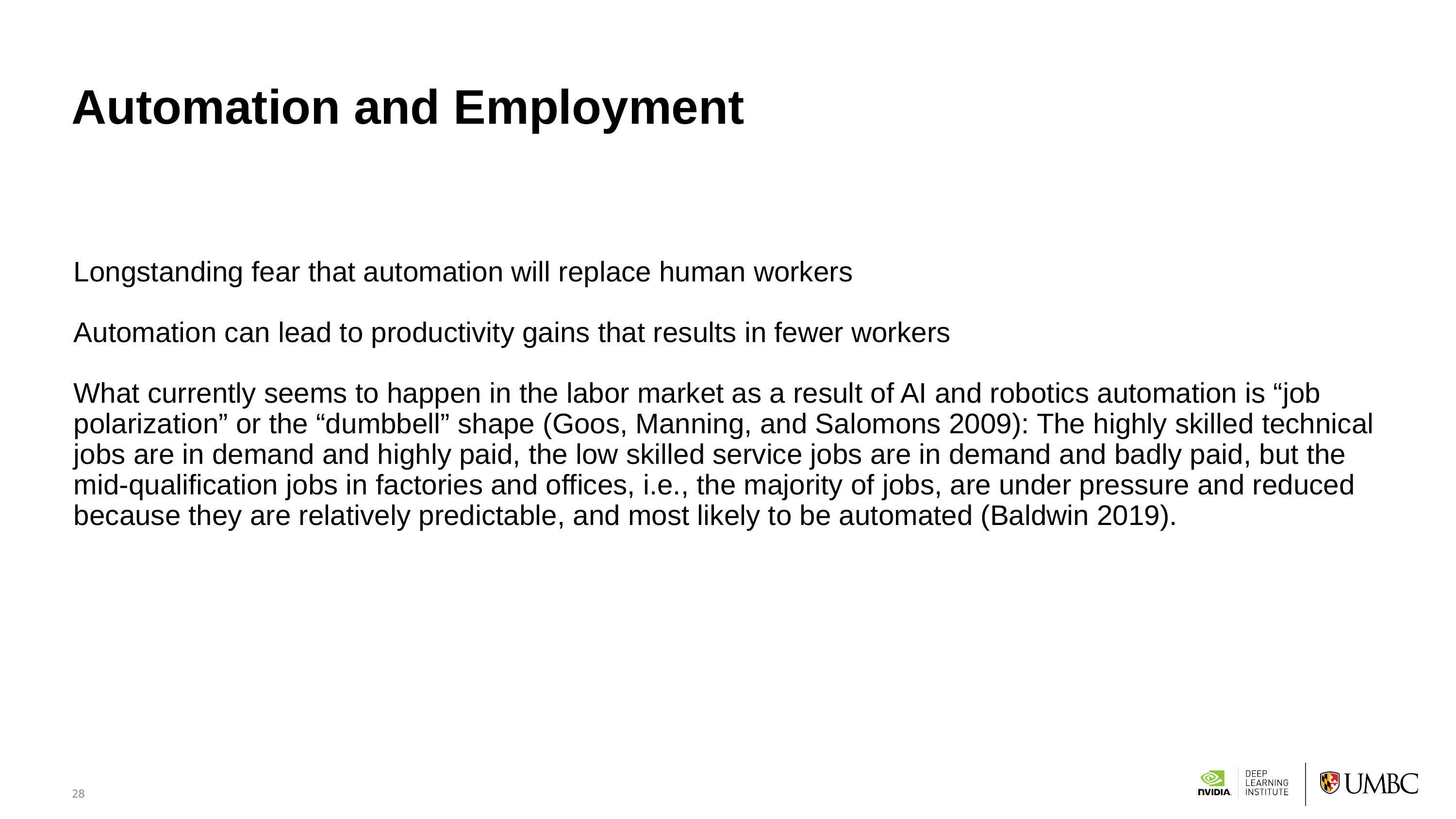

# Automation and Employment
Longstanding fear that automation will replace human workers
Automation can lead to productivity gains that results in fewer workers
What currently seems to happen in the labor market as a result of AI and robotics automation is “job polarization” or the “dumbbell” shape (Goos, Manning, and Salomons 2009): The highly skilled technical jobs are in demand and highly paid, the low skilled service jobs are in demand and badly paid, but the mid-qualification jobs in factories and offices, i.e., the majority of jobs, are under pressure and reduced because they are relatively predictable, and most likely to be automated (Baldwin 2019).